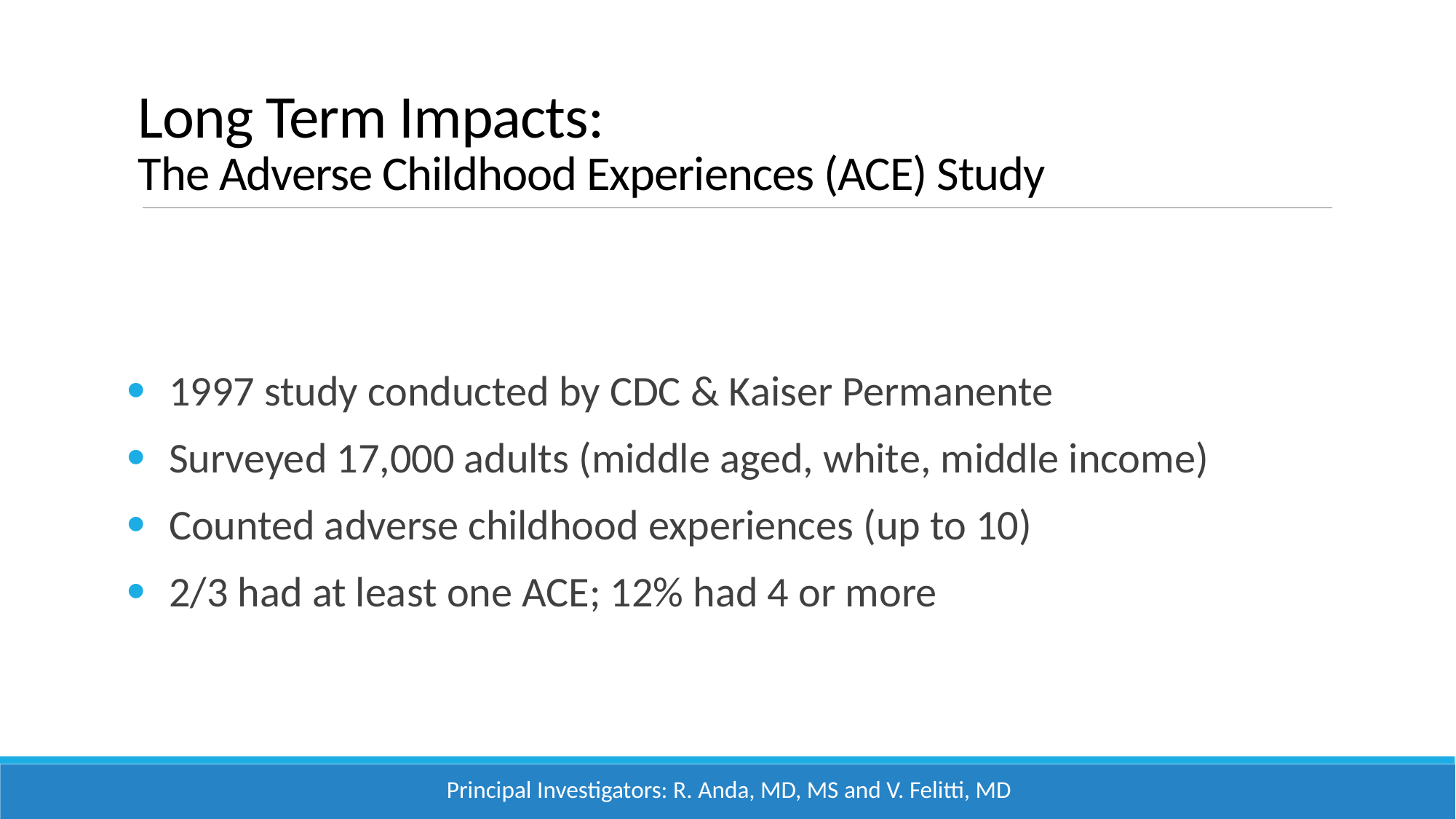

# Long Term Impacts: The Adverse Childhood Experiences (ACE) Study
1997 study conducted by CDC & Kaiser Permanente
Surveyed 17,000 adults (middle aged, white, middle income)
Counted adverse childhood experiences (up to 10)
2/3 had at least one ACE; 12% had 4 or more
Principal Investigators: R. Anda, MD, MS and V. Felitti, MD